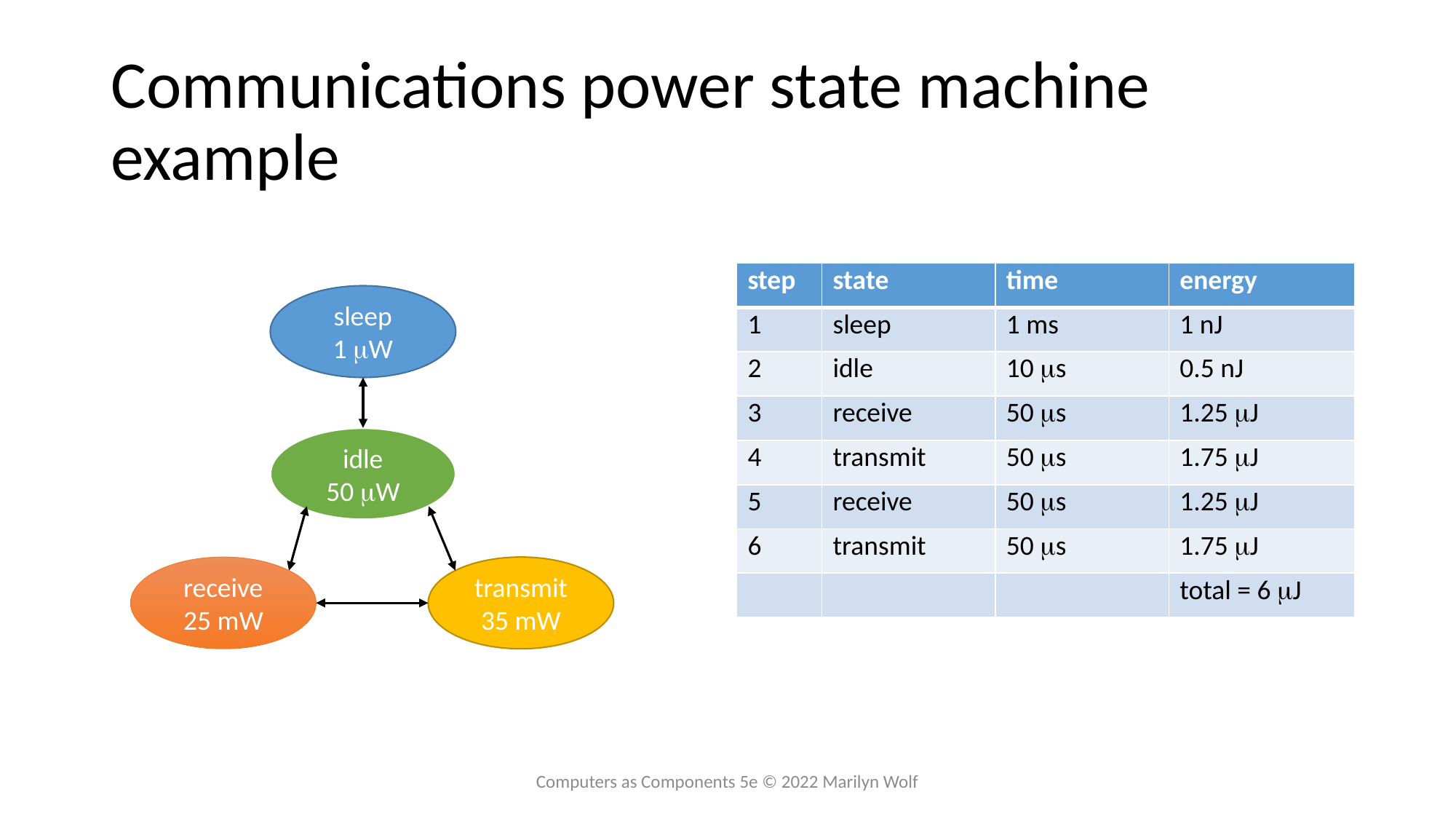

# Communications power state machine example
| step | state | time | energy |
| --- | --- | --- | --- |
| 1 | sleep | 1 ms | 1 nJ |
| 2 | idle | 10 μs | 0.5 nJ |
| 3 | receive | 50 μs | 1.25 μJ |
| 4 | transmit | 50 μs | 1.75 μJ |
| 5 | receive | 50 μs | 1.25 μJ |
| 6 | transmit | 50 μs | 1.75 μJ |
|  |  |  | total = 6 μJ |
sleep
1 μW
idle
50 μW
receive
25 mW
transmit
35 mW
Computers as Components 5e © 2022 Marilyn Wolf